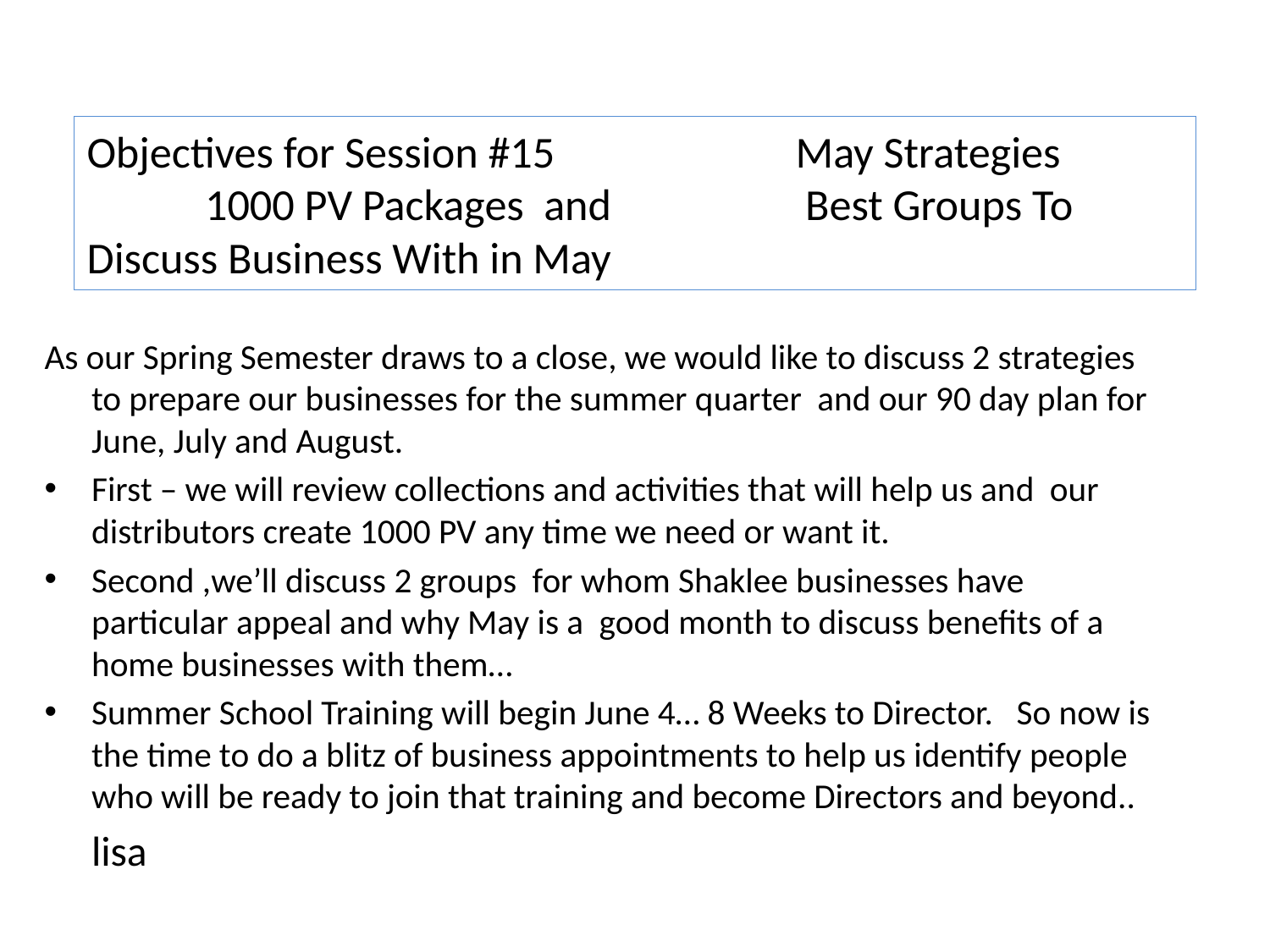

# Objectives for Session #15 		May Strategies 1000 PV Packages  and 				 Best Groups To Discuss Business With in May
As our Spring Semester draws to a close, we would like to discuss 2 strategies to prepare our businesses for the summer quarter  and our 90 day plan for June, July and August.
First – we will review collections and activities that will help us and  our distributors create 1000 PV any time we need or want it.
Second ,we’ll discuss 2 groups  for whom Shaklee businesses have particular appeal and why May is a  good month to discuss benefits of a home businesses with them…
Summer School Training will begin June 4… 8 Weeks to Director.   So now is the time to do a blitz of business appointments to help us identify people who will be ready to join that training and become Directors and beyond..
			lisa